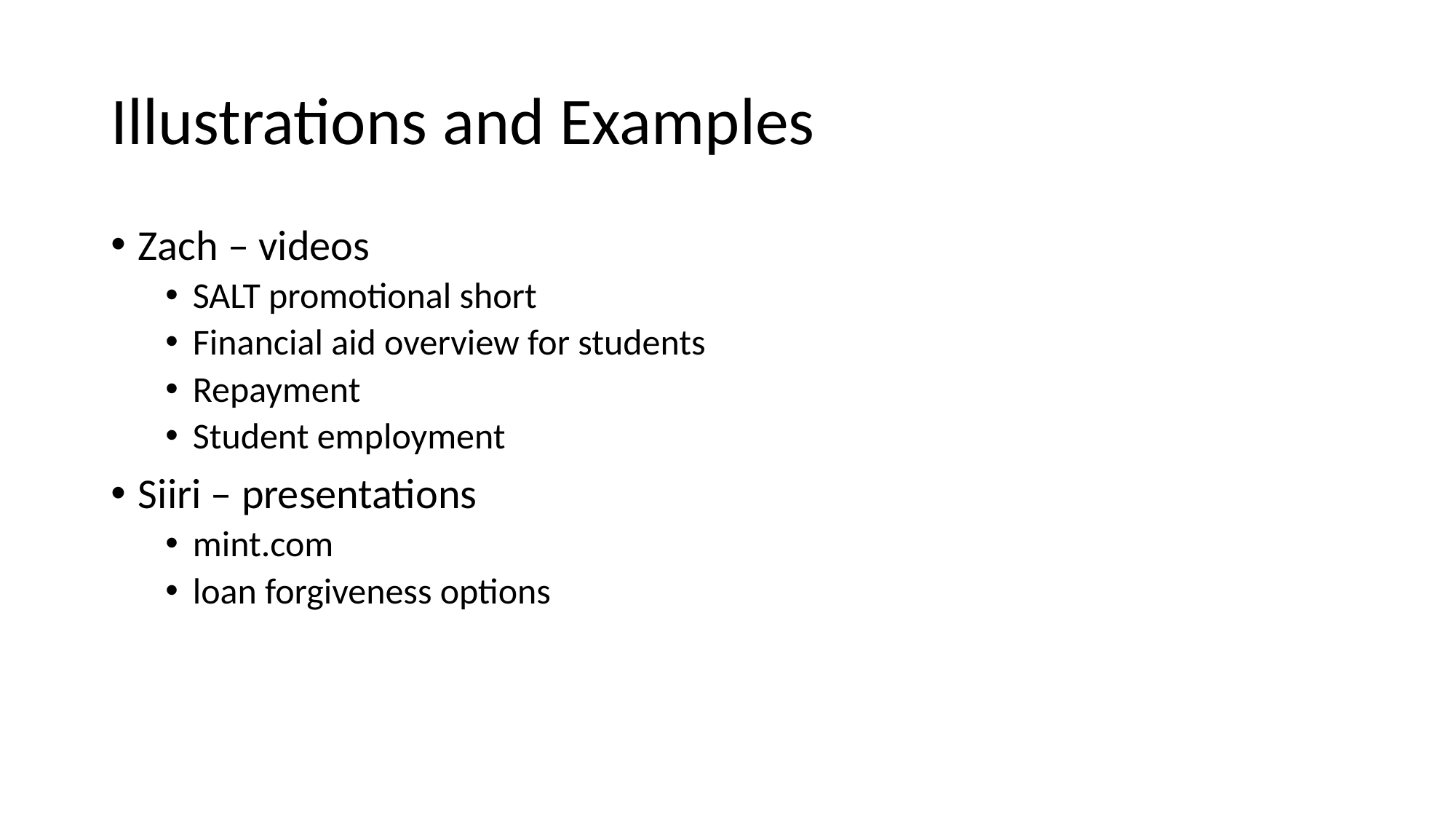

# Illustrations and Examples
Zach – videos
SALT promotional short
Financial aid overview for students
Repayment
Student employment
Siiri – presentations
mint.com
loan forgiveness options